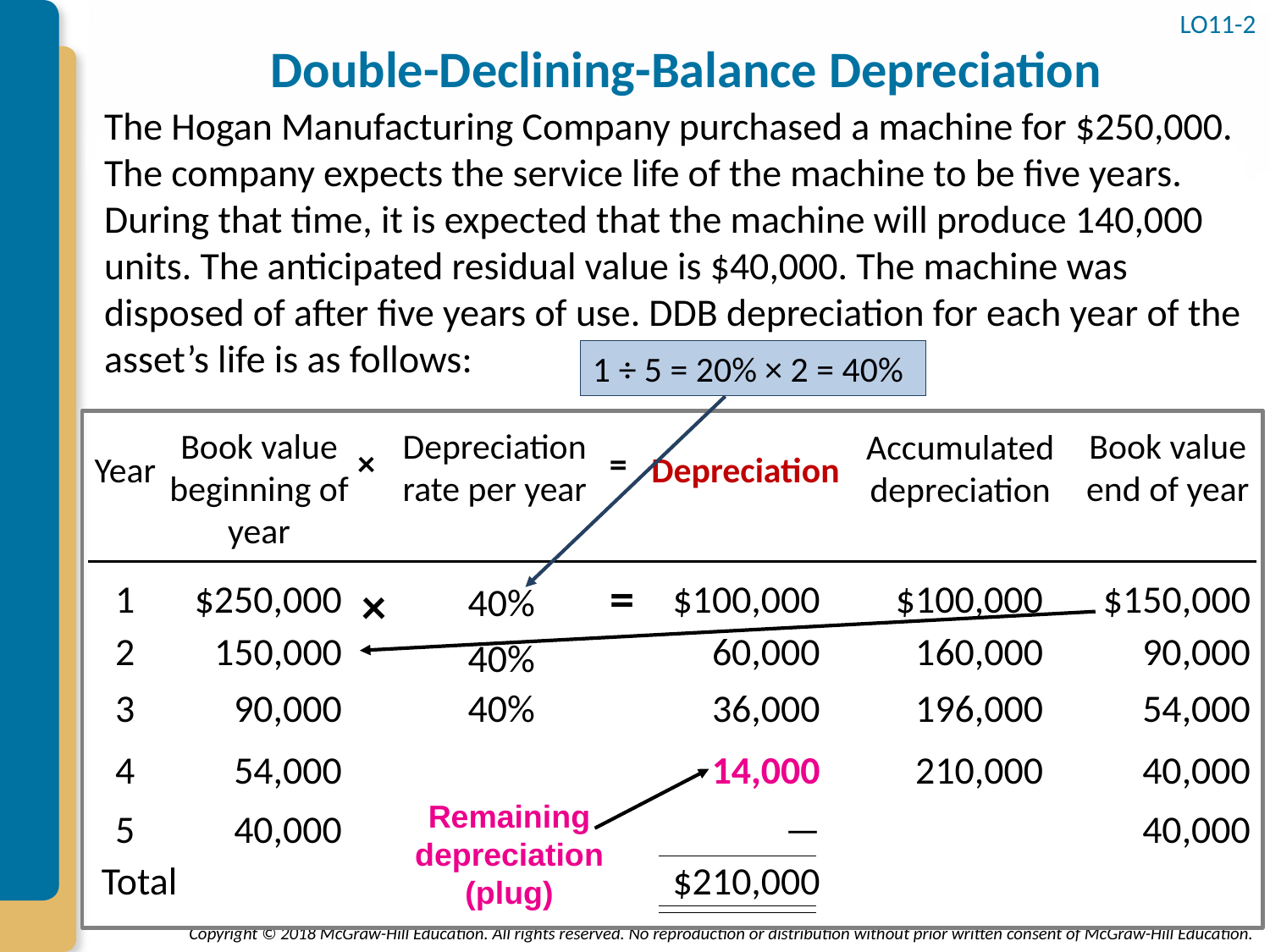

LO11-2
# Double-Declining-Balance Depreciation
The Hogan Manufacturing Company purchased a machine for $250,000. The company expects the service life of the machine to be five years. During that time, it is expected that the machine will produce 140,000 units. The anticipated residual value is $40,000. The machine was disposed of after five years of use. DDB depreciation for each year of the asset’s life is as follows:
1 ÷ 5 = 20% × 2 = 40%

Book value beginning of year
Depreciation rate per year
Book value end of year
Accumulated depreciation
×
=
Year
Depreciation
=
1
$250,000
$100,000
$100,000
$150,000
×
40%
2
150,000
60,000
160,000
90,000
40%
40%
3
90,000
36,000
196,000
54,000
4
54,000
14,000
210,000
40,000
Remaining
depreciation
(plug)
5
40,000
—
40,000
Total
$210,000